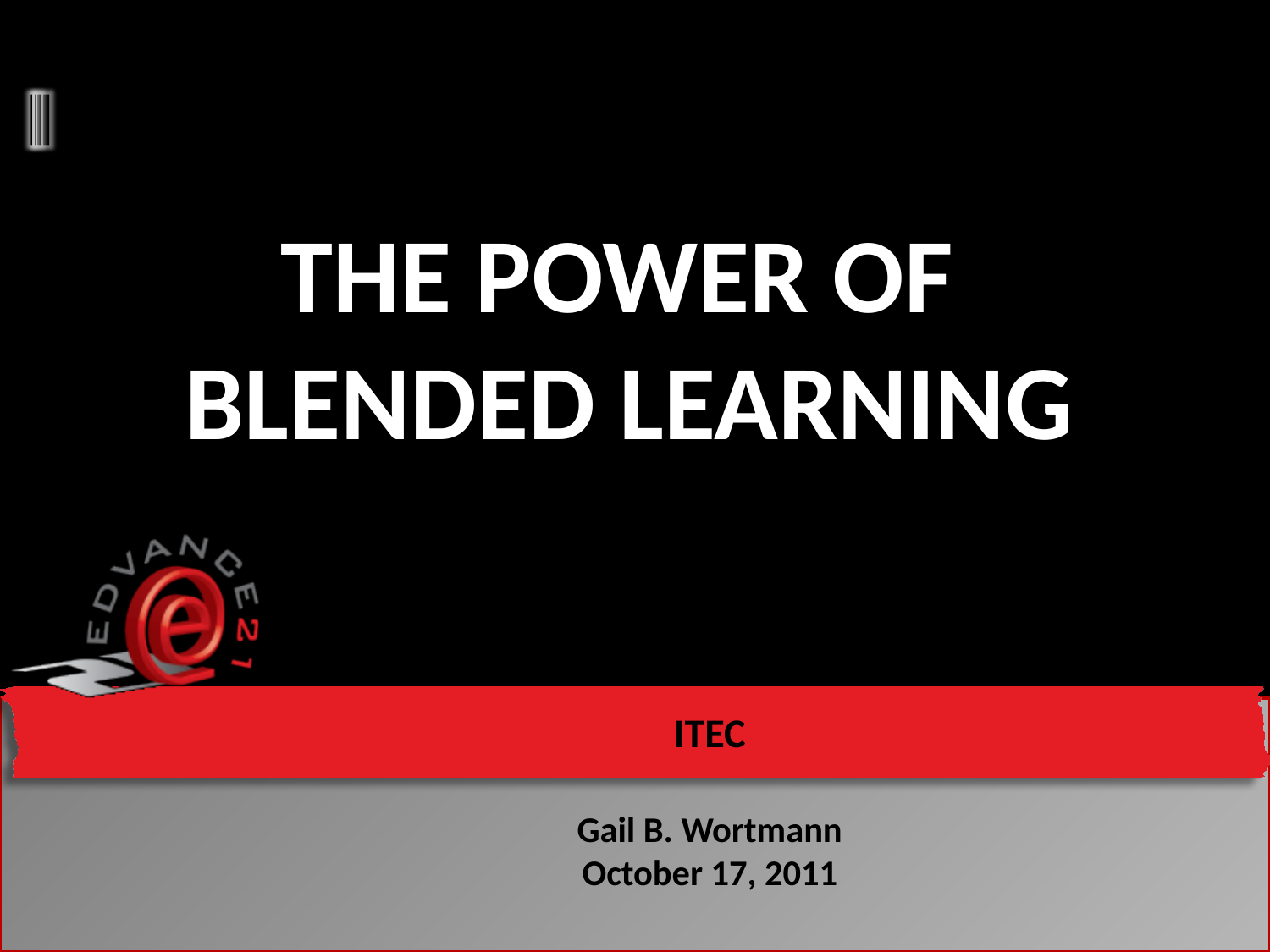

# The Power of blended learning
ITEC

Gail B. Wortmann
October 17, 2011